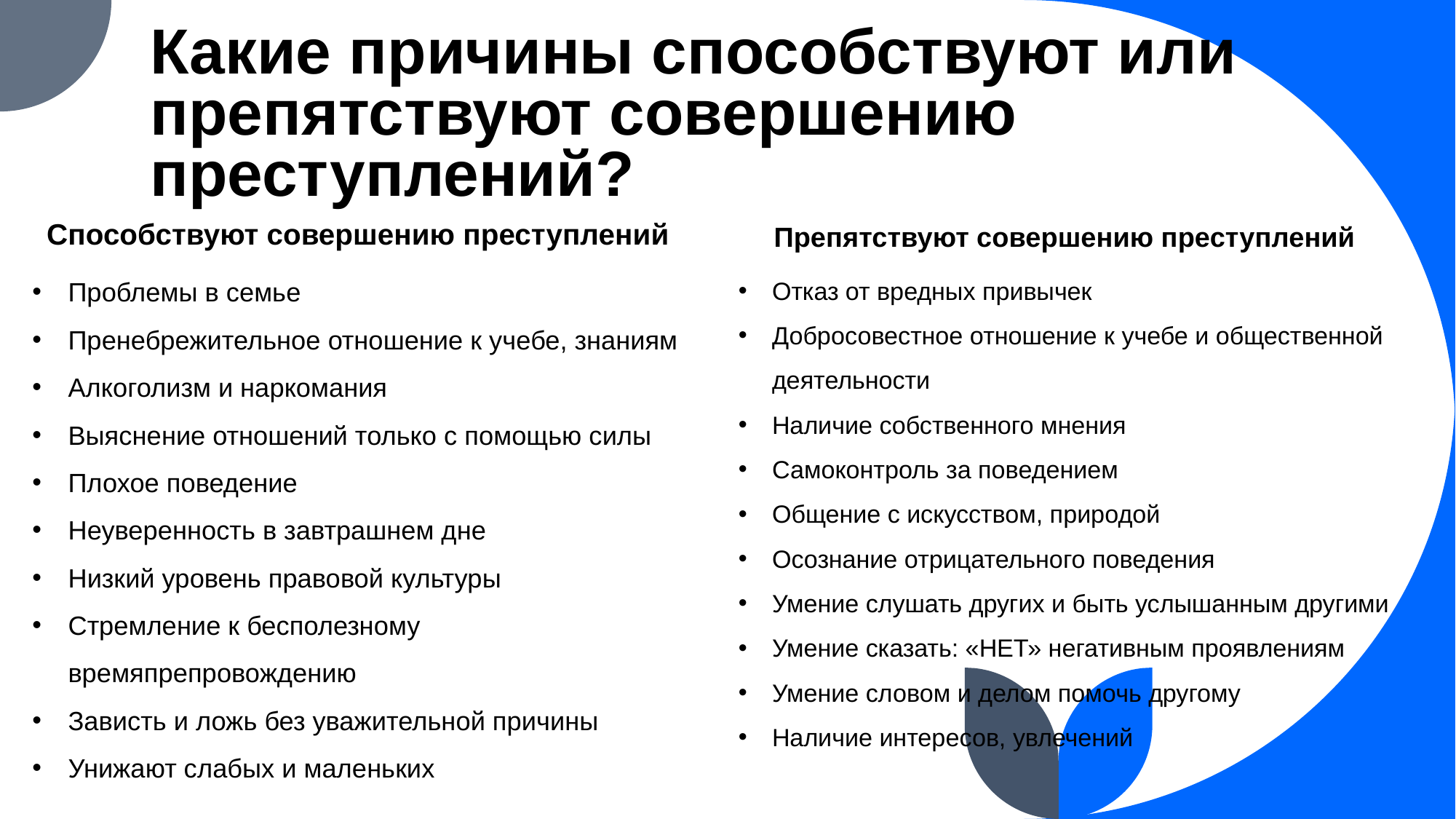

# Какие причины способствуют или препятствуют совершению преступлений?
Способствуют совершению преступлений
Проблемы в семье
Пренебрежительное отношение к учебе, знаниям
Алкоголизм и наркомания
Выяснение отношений только с помощью силы
Плохое поведение
Неуверенность в завтрашнем дне
Низкий уровень правовой культуры
Стремление к бесполезному времяпрепровождению
Зависть и ложь без уважительной причины
Унижают слабых и маленьких

Препятствуют совершению преступлений
Отказ от вредных привычек
Добросовестное отношение к учебе и общественной деятельности
Наличие собственного мнения
Самоконтроль за поведением
Общение с искусством, природой
Осознание отрицательного поведения
Умение слушать других и быть услышанным другими
Умение сказать: «НЕТ» негативным проявлениям
Умение словом и делом помочь другому
Наличие интересов, увлечений